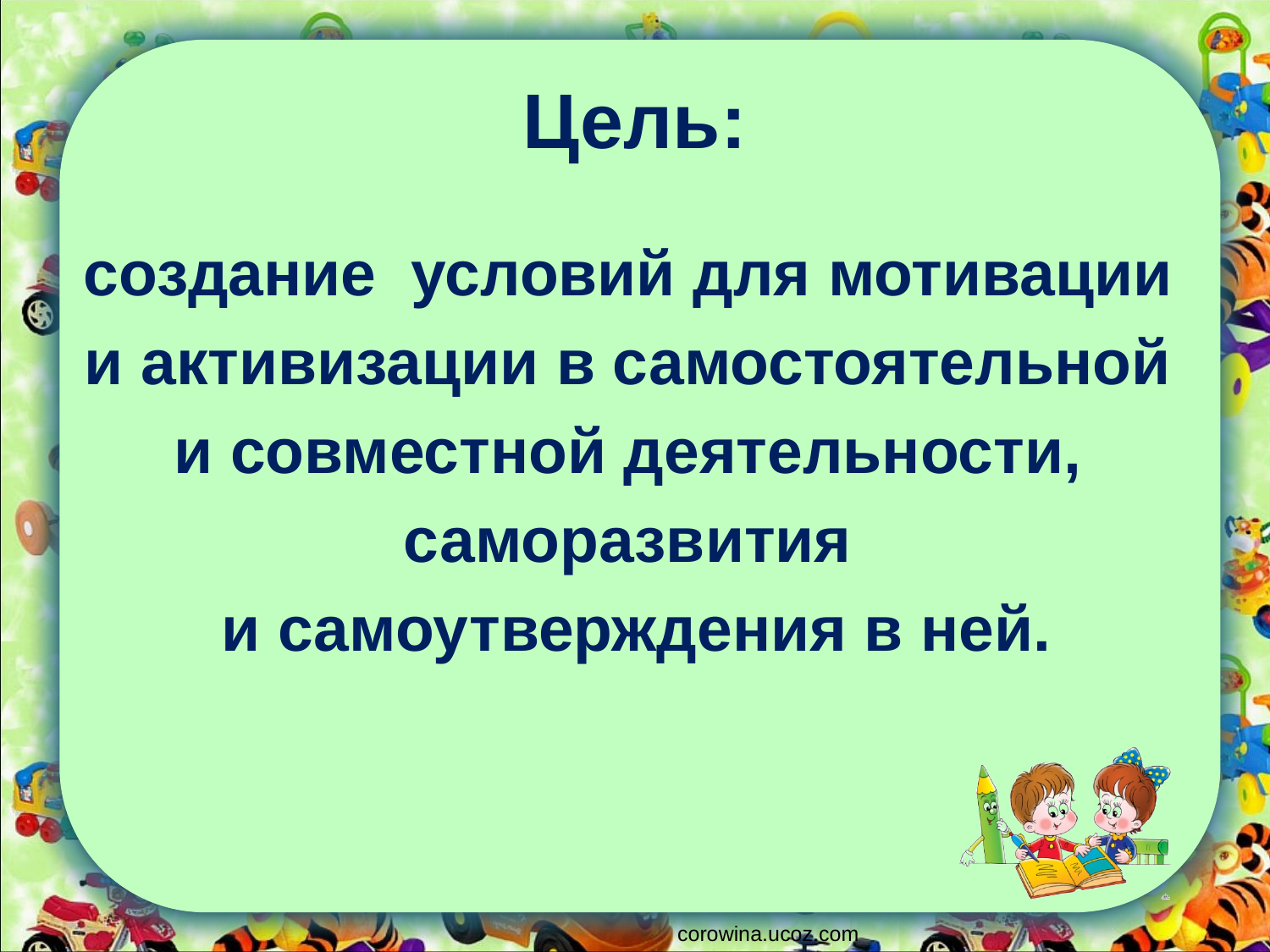

# Цель:
создание  условий для мотивации
и активизации в самостоятельной
и совместной деятельности,
саморазвития
и самоутверждения в ней.

corowina.ucoz.com